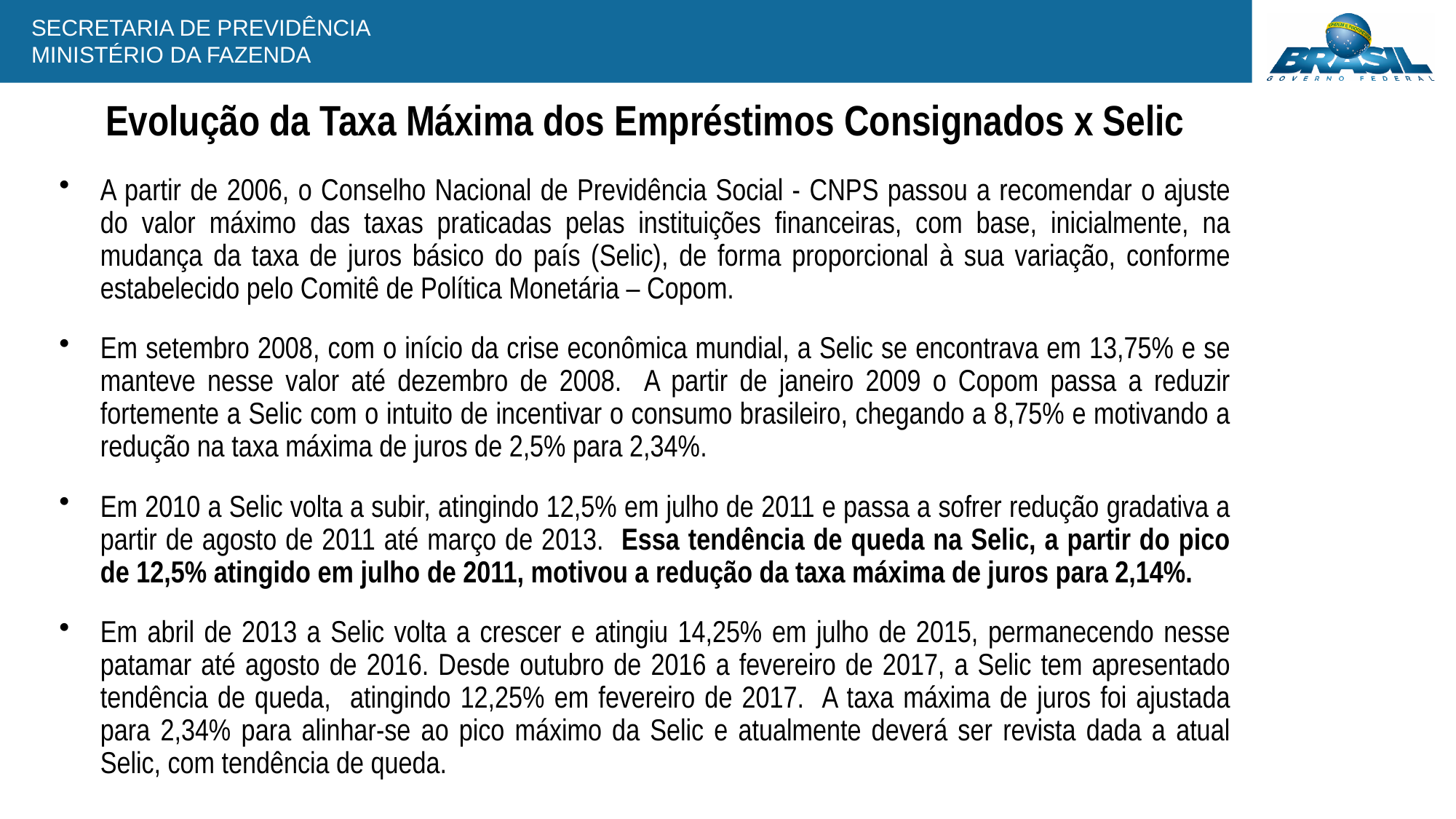

Evolução da Taxa Máxima dos Empréstimos Consignados x Selic
A partir de 2006, o Conselho Nacional de Previdência Social - CNPS passou a recomendar o ajuste do valor máximo das taxas praticadas pelas instituições financeiras, com base, inicialmente, na mudança da taxa de juros básico do país (Selic), de forma proporcional à sua variação, conforme estabelecido pelo Comitê de Política Monetária – Copom.
Em setembro 2008, com o início da crise econômica mundial, a Selic se encontrava em 13,75% e se manteve nesse valor até dezembro de 2008.  A partir de janeiro 2009 o Copom passa a reduzir fortemente a Selic com o intuito de incentivar o consumo brasileiro, chegando a 8,75% e motivando a redução na taxa máxima de juros de 2,5% para 2,34%.
Em 2010 a Selic volta a subir, atingindo 12,5% em julho de 2011 e passa a sofrer redução gradativa a partir de agosto de 2011 até março de 2013.  Essa tendência de queda na Selic, a partir do pico de 12,5% atingido em julho de 2011, motivou a redução da taxa máxima de juros para 2,14%.
Em abril de 2013 a Selic volta a crescer e atingiu 14,25% em julho de 2015, permanecendo nesse patamar até agosto de 2016. Desde outubro de 2016 a fevereiro de 2017, a Selic tem apresentado tendência de queda,  atingindo 12,25% em fevereiro de 2017.  A taxa máxima de juros foi ajustada para 2,34% para alinhar-se ao pico máximo da Selic e atualmente deverá ser revista dada a atual Selic, com tendência de queda.